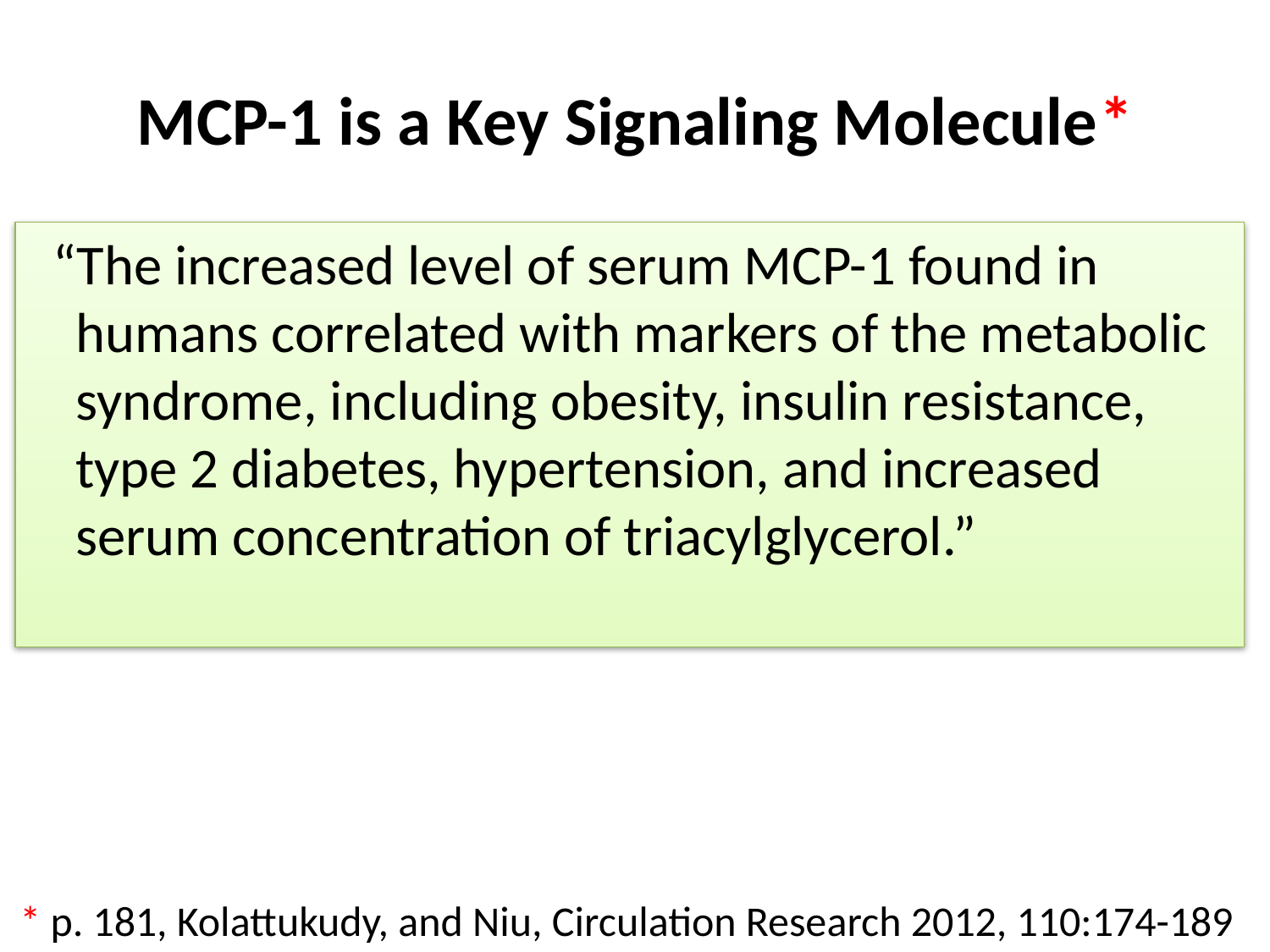

# MCP-1 is a Key Signaling Molecule*
  “The increased level of serum MCP-1 found in humans correlated with markers of the metabolic syndrome, including obesity, insulin resistance, type 2 diabetes, hypertension, and increased serum concentration of triacylglycerol.”
* p. 181, Kolattukudy, and Niu, Circulation Research 2012, 110:174-189